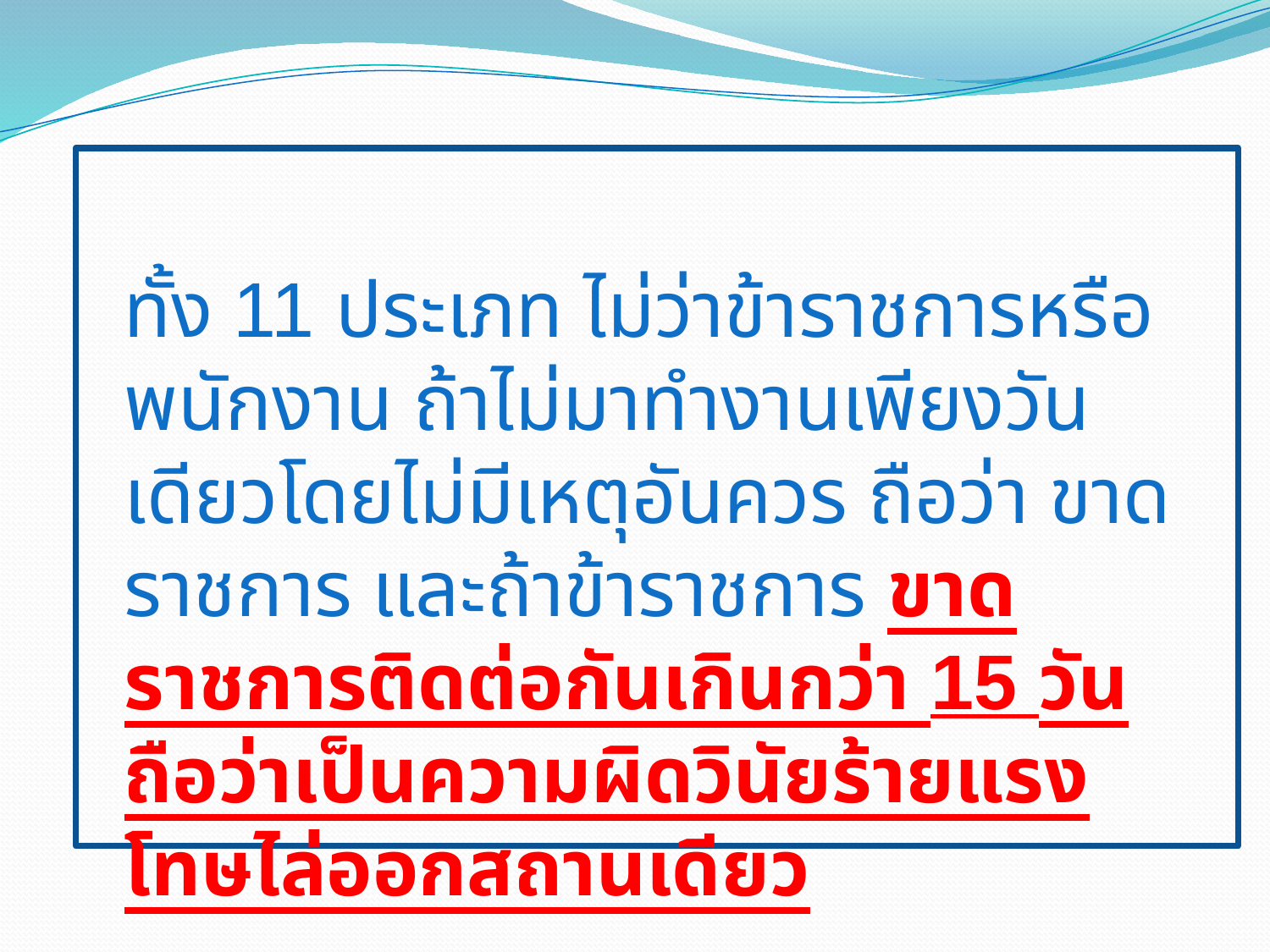

ทั้ง 11 ประเภท ไม่ว่าข้าราชการหรือพนักงาน ถ้าไม่มาทำงานเพียงวันเดียวโดยไม่มีเหตุอันควร ถือว่า ขาดราชการ และถ้าข้าราชการ ขาดราชการติดต่อกันเกินกว่า 15 วัน ถือว่าเป็นความผิดวินัยร้ายแรง โทษไล่ออกสถานเดียว